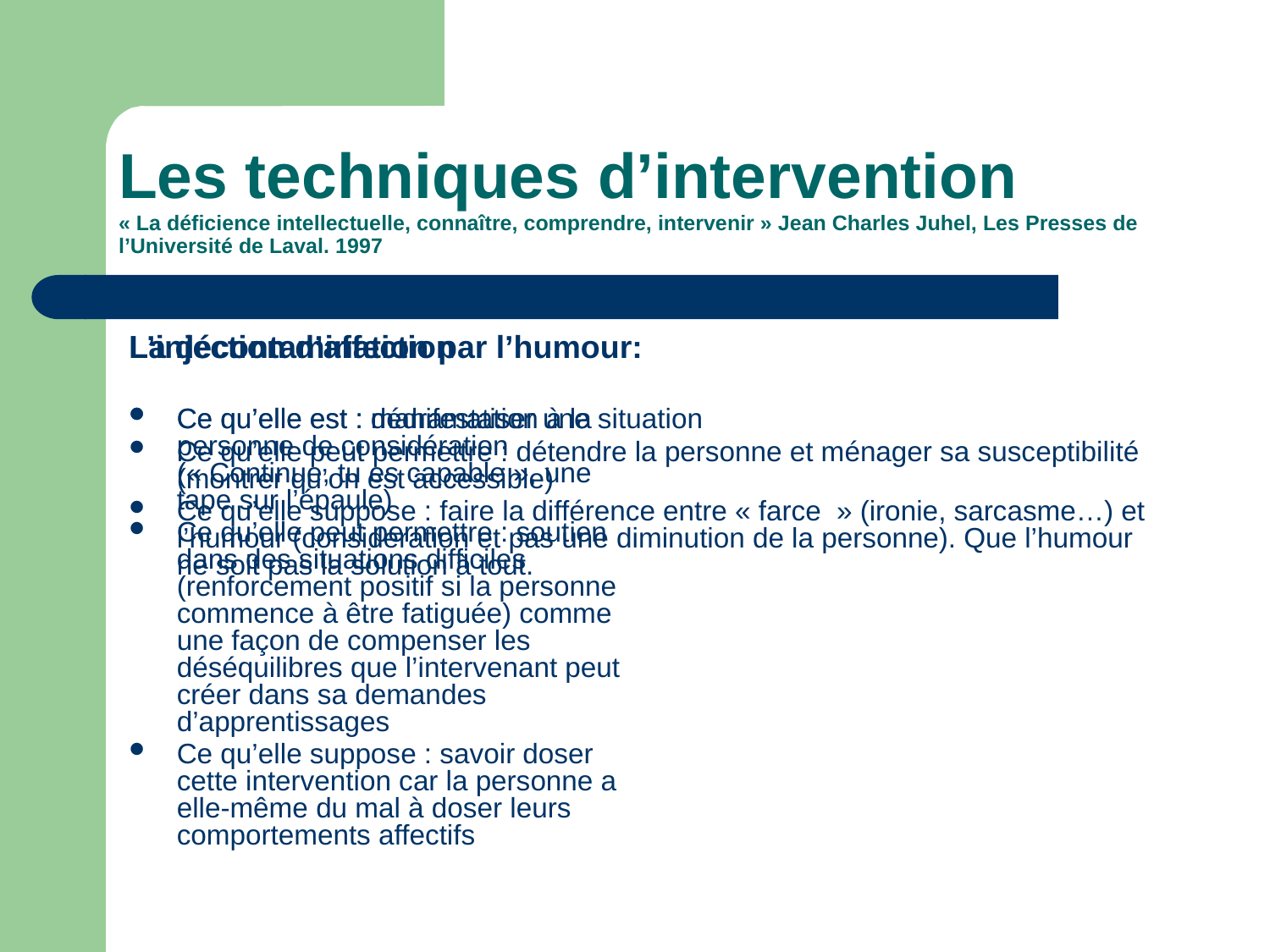

# Les techniques d’intervention « La déficience intellectuelle, connaître, comprendre, intervenir » Jean Charles Juhel, Les Presses de l’Université de Laval. 1997
L’injection d’affection

Ce qu’elle est : manifestation à la personne de considération (« Continue, tu es capable », une tape sur l’épaule)
Ce qu’elle peut permettre : soutien dans des situations difficiles (renforcement positif si la personne commence à être fatiguée) comme une façon de compenser les déséquilibres que l’intervenant peut créer dans sa demandes d’apprentissages
Ce qu’elle suppose : savoir doser cette intervention car la personne a elle-même du mal à doser leurs comportements affectifs
La décontamination par l’humour:

Ce qu’elle est : dédramatiser une situation
Ce qu’elle peut permettre : détendre la personne et ménager sa susceptibilité (montrer qu’on est accessible)
Ce qu’elle suppose : faire la différence entre « farce  » (ironie, sarcasme…) et l’humour (considération et pas une diminution de la personne). Que l’humour ne soit pas la solution à tout.